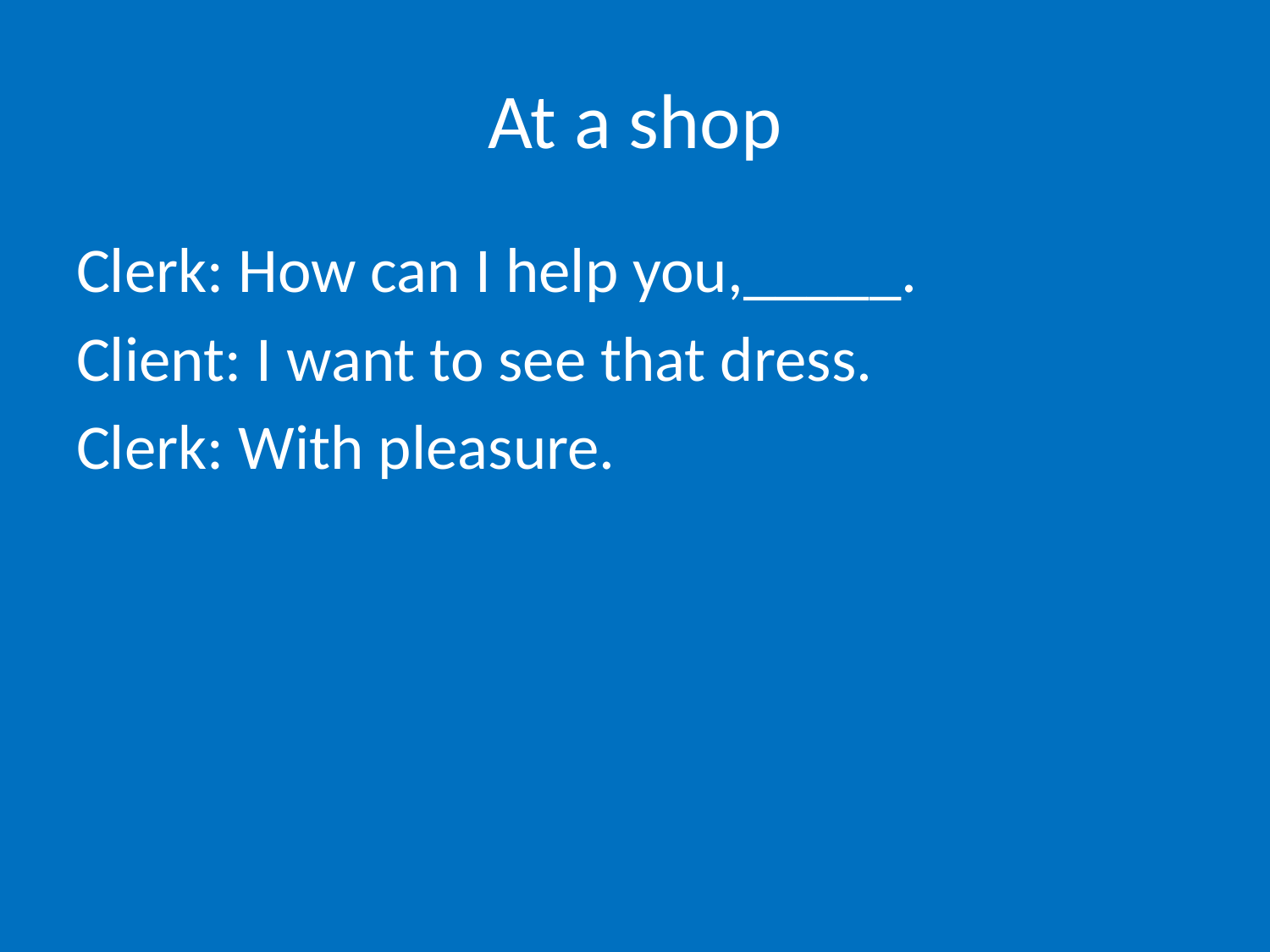

# At a shop
Clerk: How can I help you,_____.
Client: I want to see that dress.
Clerk: With pleasure.